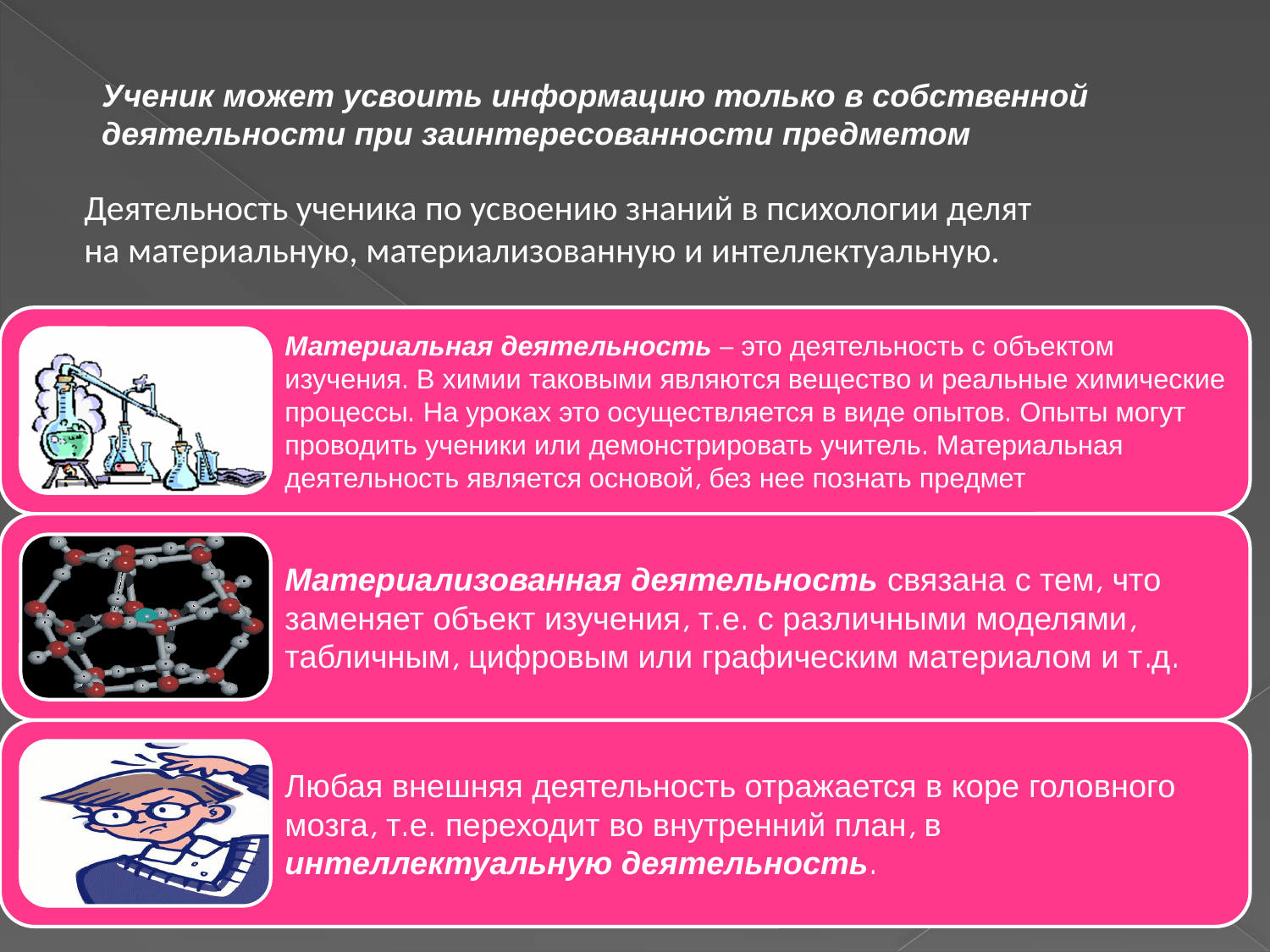

Ученик может усвоить информацию только в собственной деятельности при заинтересованности предметом
Деятельность ученика по усвоению знаний в психологии делят
на материальную, материализованную и интеллектуальную.
Материальная деятельность – это деятельность с объектом изучения. В химии таковыми являются вещество и реальные химические процессы. На уроках это осуществляется в виде опытов. Опыты могут проводить ученики или демонстрировать учитель. Материальная деятельность является основой, без нее познать предмет
Любая внешняя деятельность отражается в коре головного мозга, т.е. переходит во внутренний план, в интеллектуальную деятельность.
Материализованная деятельность связана с тем, что заменяет объект изучения, т.е. с различными моделями, табличным, цифровым или графическим материалом и т.д.